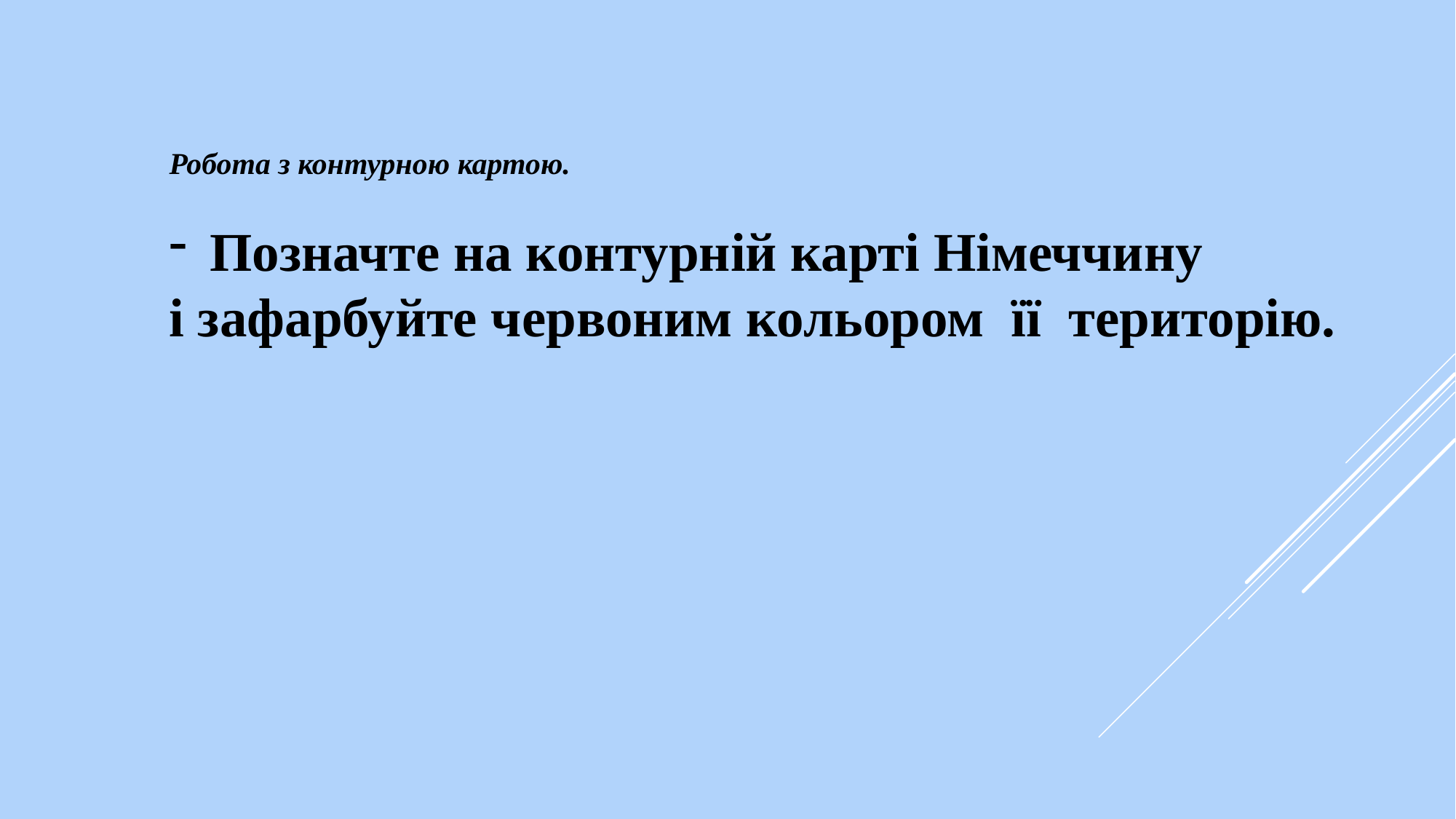

Робота з контурною картою.

Позначте на контурній карті Німеччину
і зафарбуйте червоним кольором  її  територію.